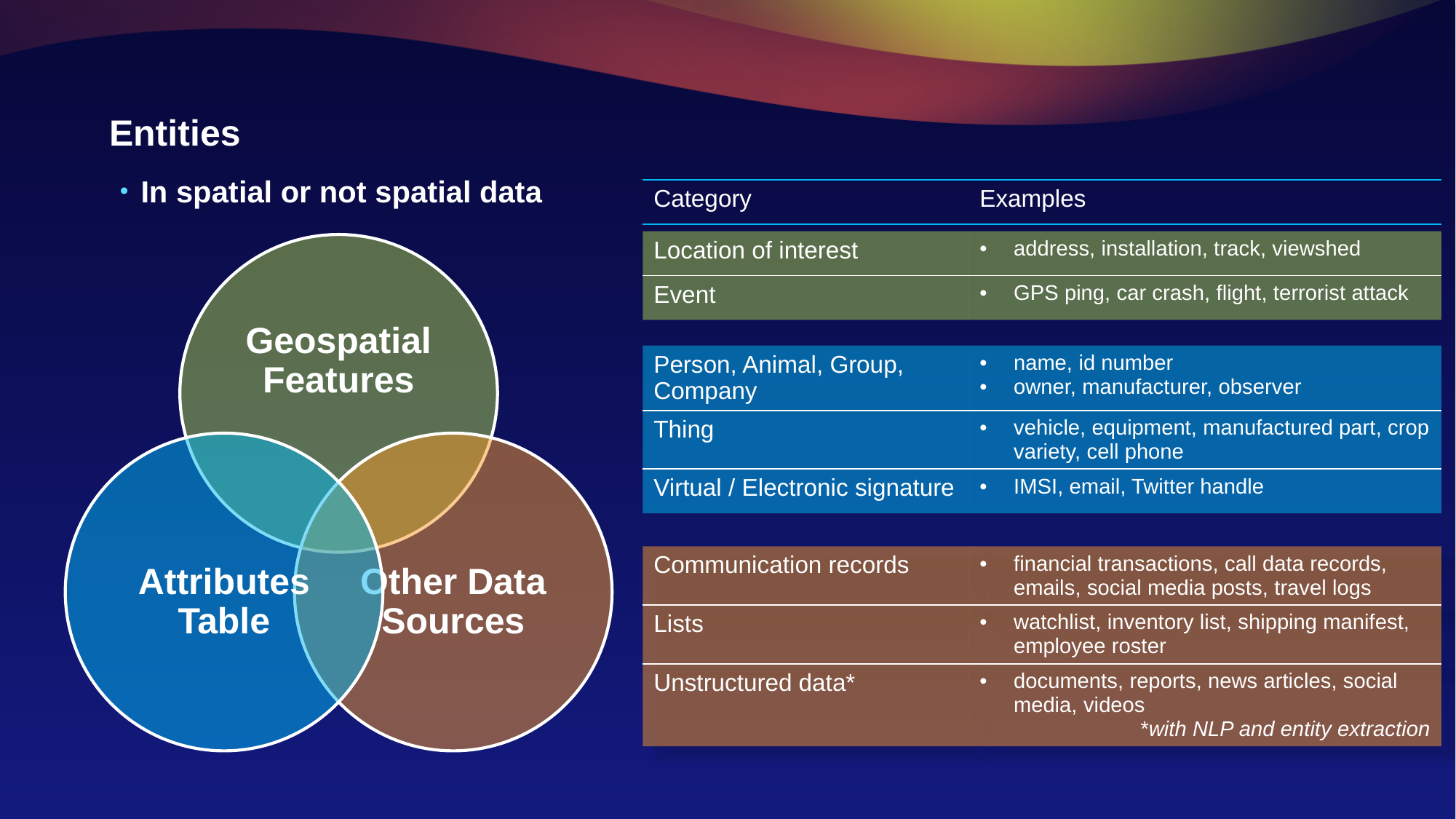

# Entities
In spatial or not spatial data
| Category | Examples |
| --- | --- |
Geospatial Features
Other Data Sources
Attributes Table
| Location of interest | address, installation, track, viewshed |
| --- | --- |
| Event | GPS ping, car crash, flight, terrorist attack |
| Person, Animal, Group, Company | name, id number owner, manufacturer, observer |
| --- | --- |
| Thing | vehicle, equipment, manufactured part, crop variety, cell phone |
| Virtual / Electronic signature | IMSI, email, Twitter handle |
| Communication records | financial transactions, call data records, emails, social media posts, travel logs |
| --- | --- |
| Lists | watchlist, inventory list, shipping manifest, employee roster |
| Unstructured data\* | documents, reports, news articles, social media, videos \*with NLP and entity extraction |